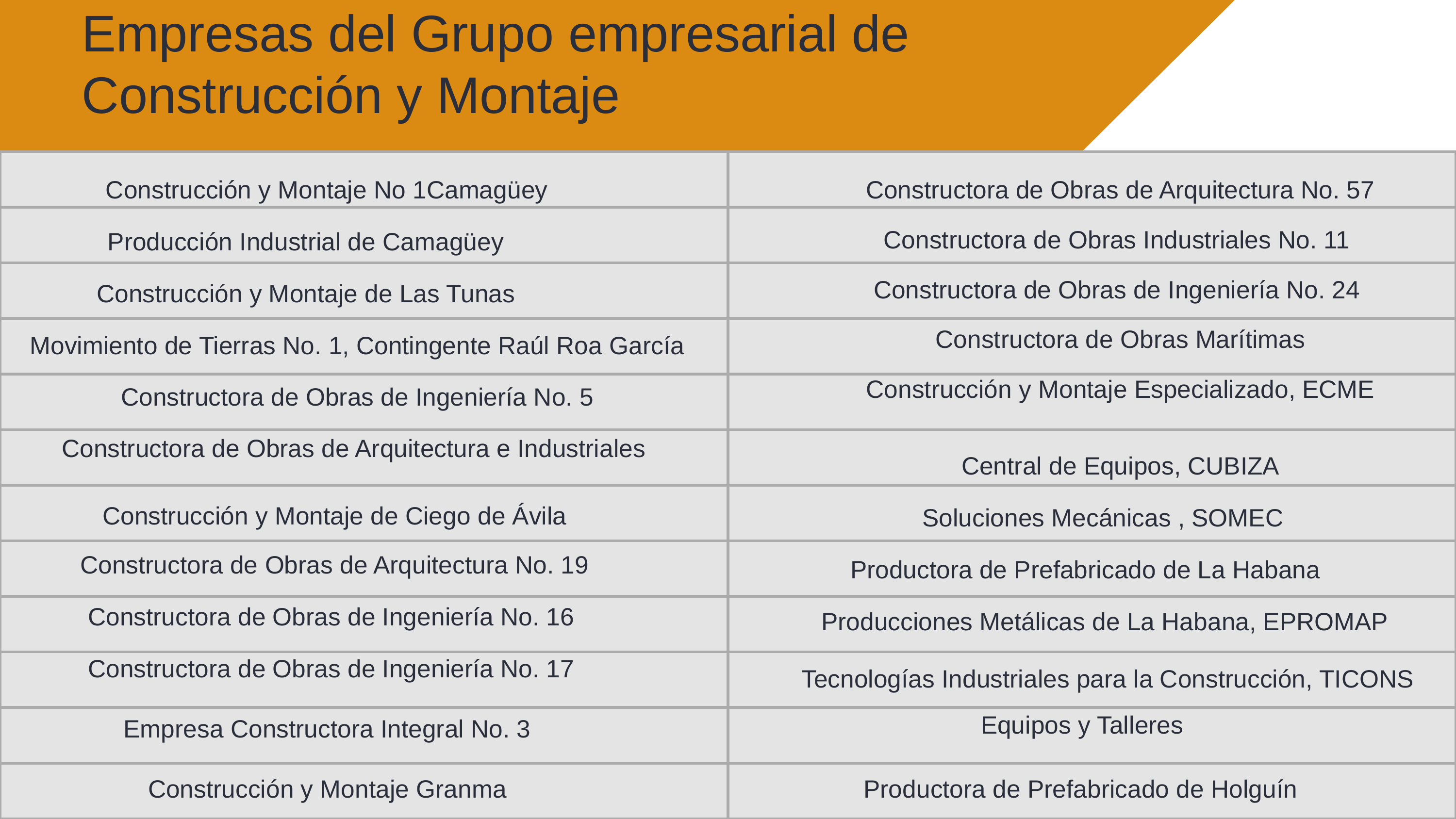

Empresas del Grupo empresarial de
Construcción y Montaje

|  |  |
| --- | --- |
|  |  |
|  |  |
|  |  |
|  |  |
|  |  |
|  |  |
|  |  |
|  |  |
|  |  |
|  |  |
|  |  |
Construcción y Montaje No 1Camagüey

Constructora de Obras de Arquitectura No. 57
Constructora de Obras Industriales No. 11
Producción Industrial de Camagüey
Constructora de Obras de Ingeniería No. 24
Construcción y Montaje de Las Tunas
Constructora de Obras Marítimas
Movimiento de Tierras No. 1, Contingente Raúl Roa García

Construcción y Montaje Especializado, ECME

Constructora de Obras de Ingeniería No. 5
Constructora de Obras de Arquitectura e Industriales

Central de Equipos, CUBIZA
Construcción y Montaje de Ciego de Ávila

Soluciones Mecánicas , SOMEC
Constructora de Obras de Arquitectura No. 19
Productora de Prefabricado de La Habana

Constructora de Obras de Ingeniería No. 16
Producciones Metálicas de La Habana, EPROMAP

Constructora de Obras de Ingeniería No. 17
Tecnologías Industriales para la Construcción, TICONS

Equipos y Talleres
Empresa Constructora Integral No. 3
Construcción y Montaje Granma
Productora de Prefabricado de Holguín